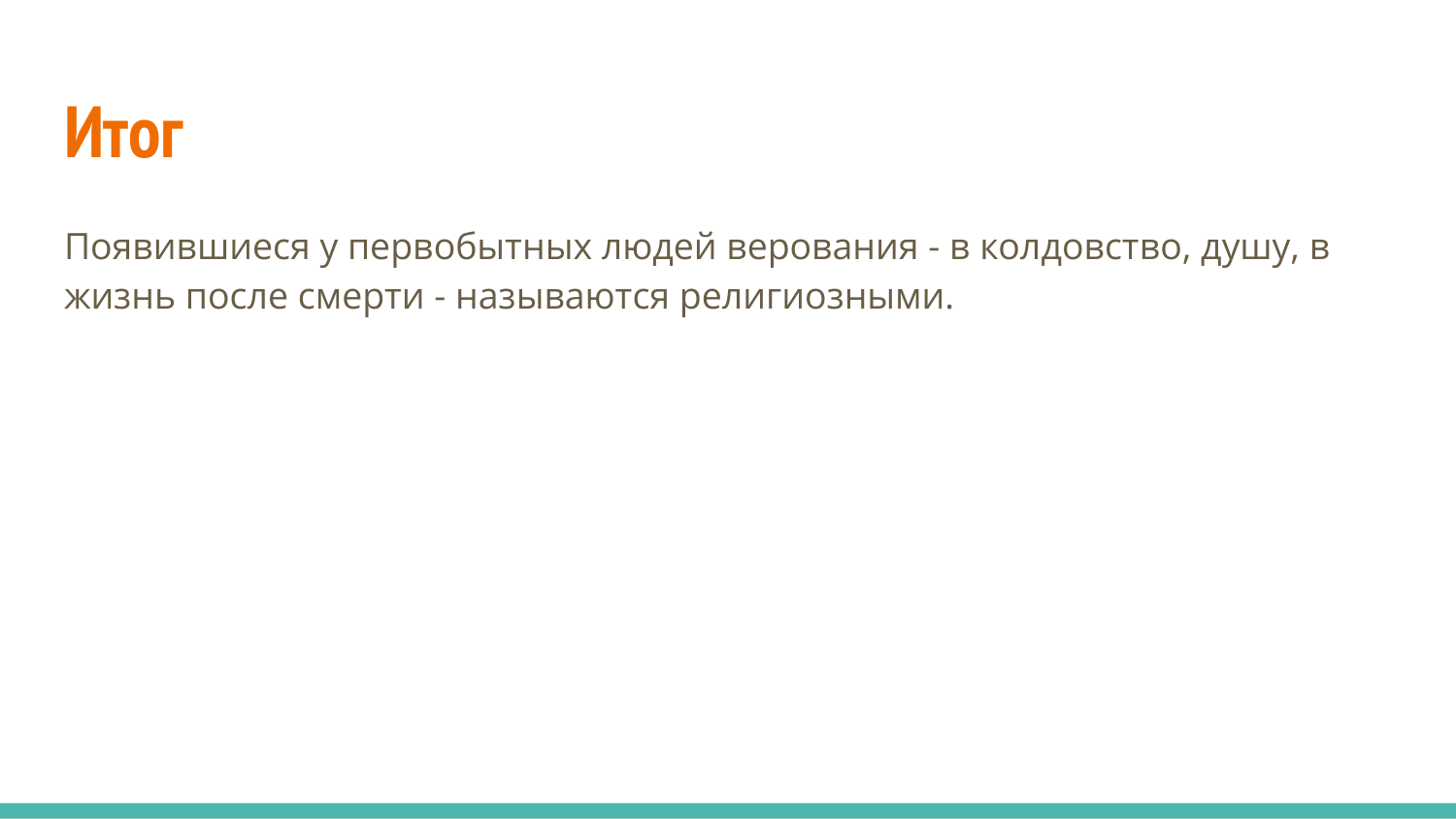

# Итог
Появившиеся у первобытных людей верования - в колдовство, душу, в жизнь после смерти - называются религиозными.